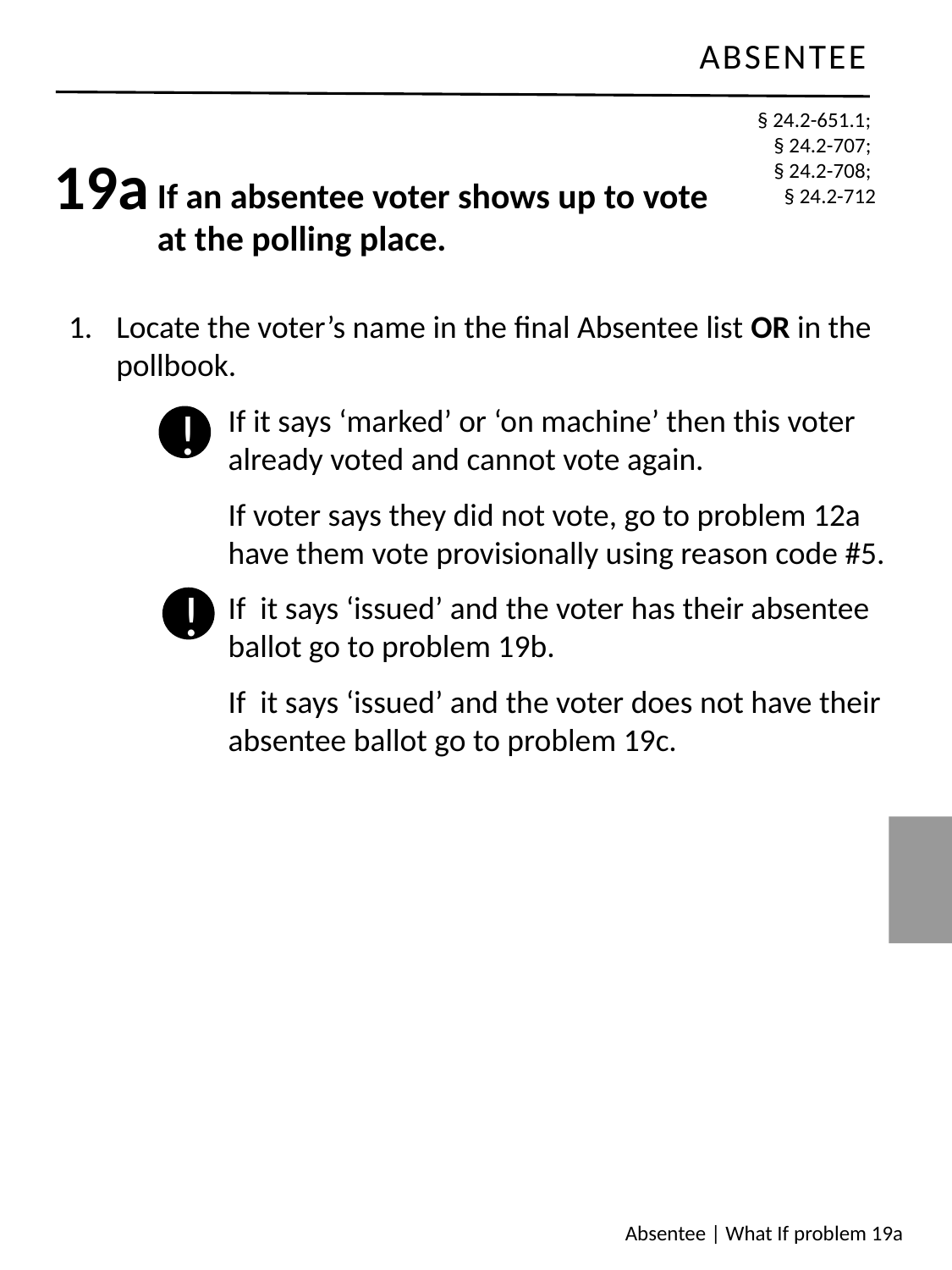

§ 24.2-651.1;
§ 24.2-707;
§ 24.2-708;
§ 24.2-712

19a
If an absentee voter shows up to vote at the polling place.
Locate the voter’s name in the final Absentee list OR in the pollbook.
If it says ‘marked’ or ‘on machine’ then this voter already voted and cannot vote again.
If voter says they did not vote, go to problem 12a have them vote provisionally using reason code #5.
If  it says ‘issued’ and the voter has their absentee ballot go to problem 19b.
If  it says ‘issued’ and the voter does not have their absentee ballot go to problem 19c.

!
!
Absentee | What If problem 19a